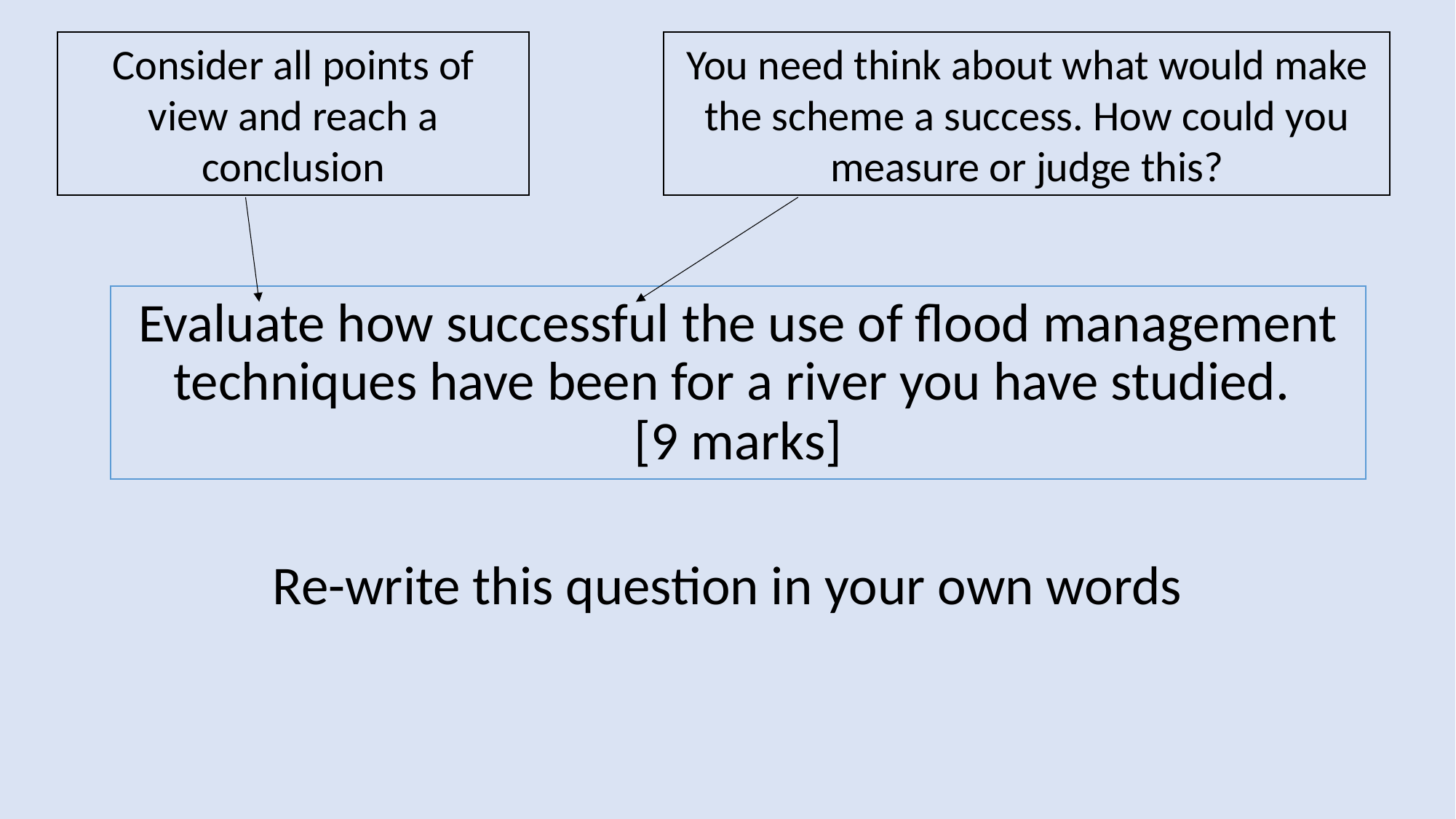

You need think about what would make the scheme a success. How could you measure or judge this?
Consider all points of view and reach a conclusion
# Evaluate how successful the use of flood management techniques have been for a river you have studied. [9 marks]
Re-write this question in your own words